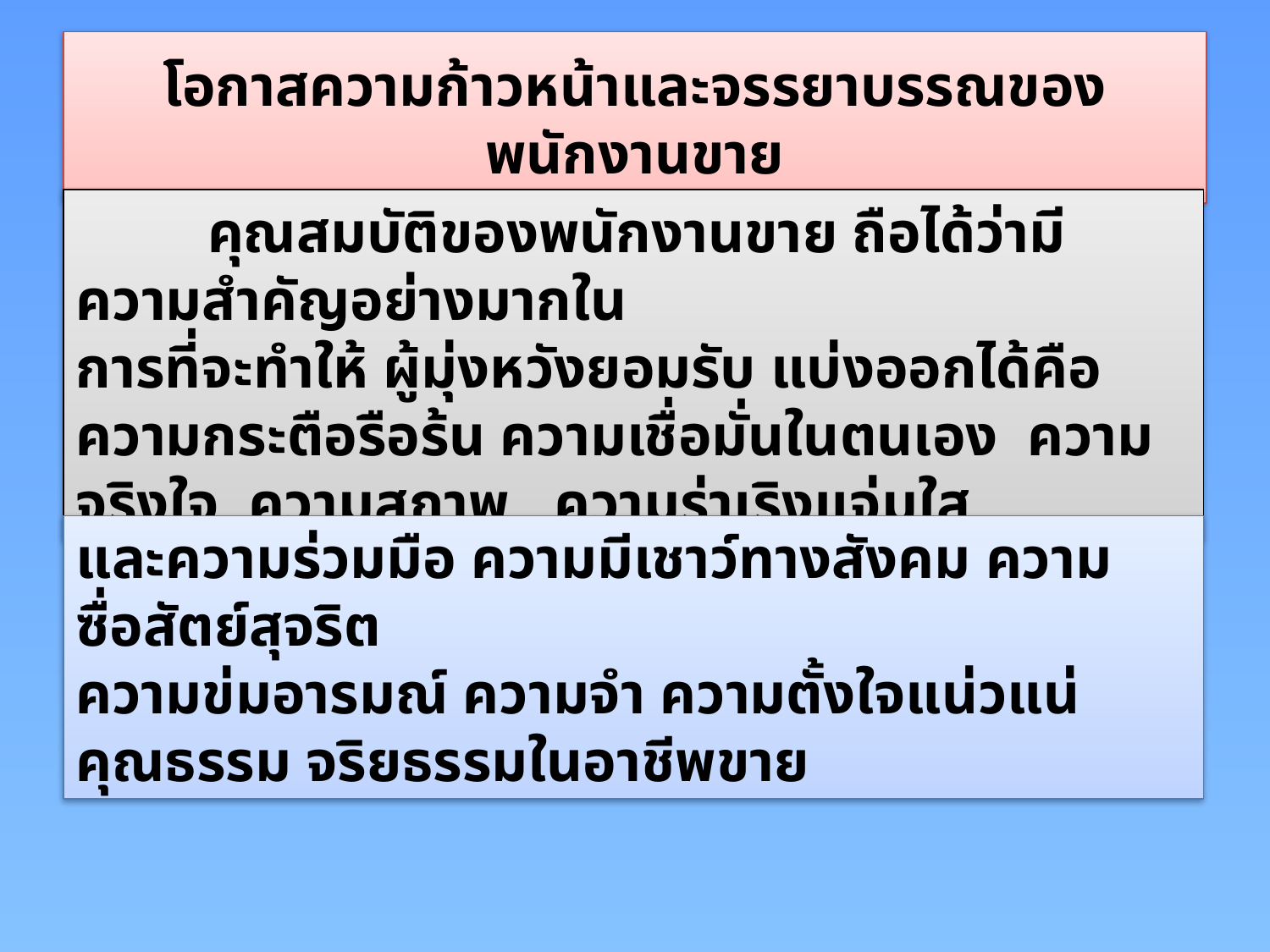

# โอกาสความก้าวหน้าและจรรยาบรรณของพนักงานขาย
         คุณสมบัติของพนักงานขาย ถือได้ว่ามีความสำคัญอย่างมากใน                                      การที่จะทำให้ ผู้มุ่งหวังยอมรับ แบ่งออกได้คือ ความกระตือรือร้น ความเชื่อมั่นในตนเอง  ความจริงใจ  ความสุภาพ   ความร่าเริงแจ่มใส
และความร่วมมือ ความมีเชาว์ทางสังคม ความซื่อสัตย์สุจริต                                                 ความข่มอารมณ์ ความจำ ความตั้งใจแน่วแน่ คุณธรรม จริยธรรมในอาชีพขาย